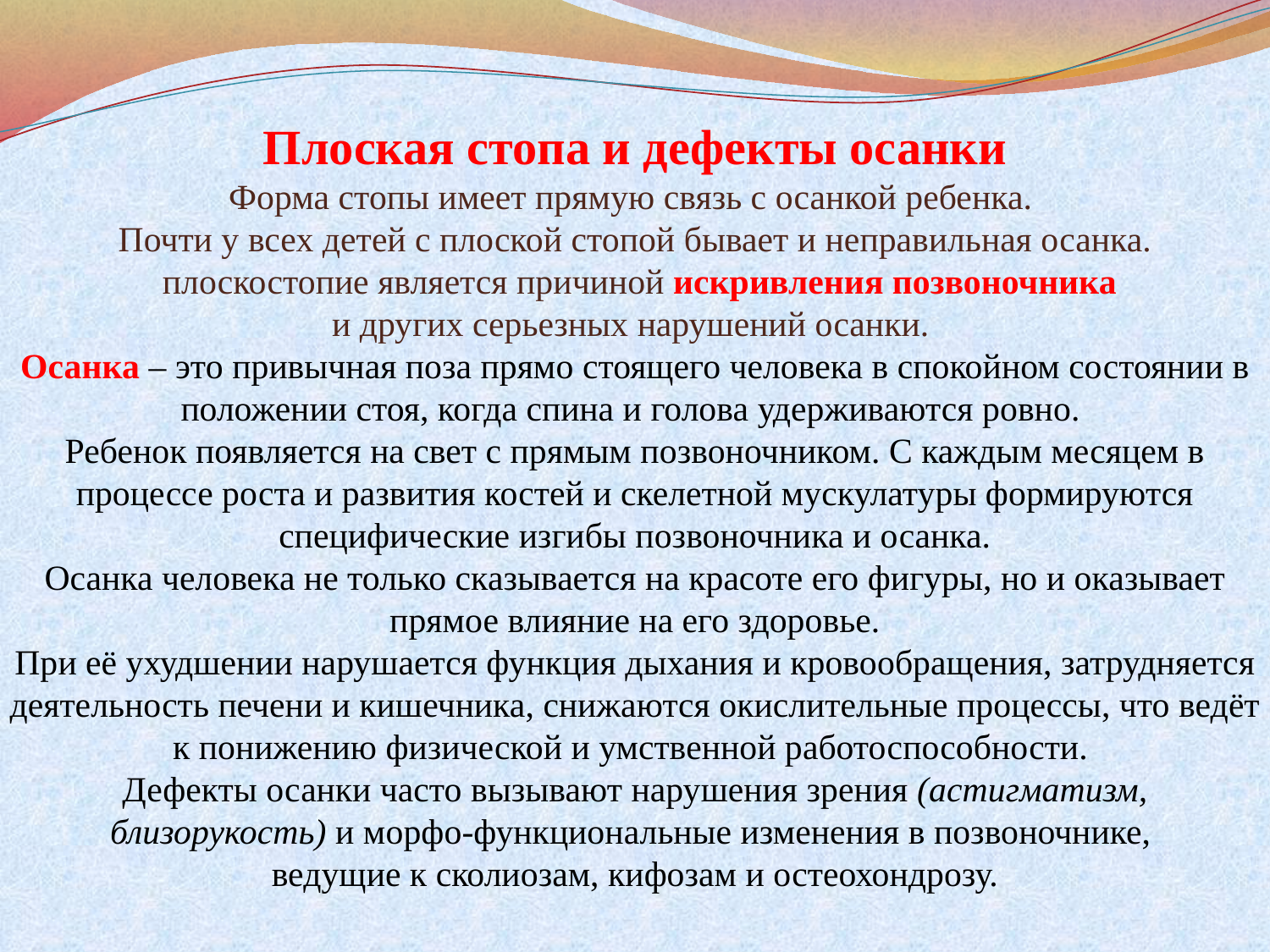

# Плоская стопа и дефекты осанки Форма стопы имеет прямую связь с осанкой ребенка. Почти у всех детей с плоской стопой бывает и неправильная осанка. плоскостопие является причиной искривления позвоночника и других серьезных нарушений осанки. Осанка – это привычная поза прямо стоящего человека в спокойном состоянии в положении стоя, когда спина и голова удерживаются ровно.  Ребенок появляется на свет с прямым позвоночником. С каждым месяцем в процессе роста и развития костей и скелетной мускулатуры формируются специфические изгибы позвоночника и осанка. Осанка человека не только сказывается на красоте его фигуры, но и оказывает прямое влияние на его здоровье. При её ухудшении нарушается функция дыхания и кровообращения, затрудняется деятельность печени и кишечника, снижаются окислительные процессы, что ведёт к понижению физической и умственной работоспособности. Дефекты осанки часто вызывают нарушения зрения (астигматизм, близорукость) и морфо-функциональные изменения в позвоночнике, ведущие к сколиозам, кифозам и остеохондрозу.